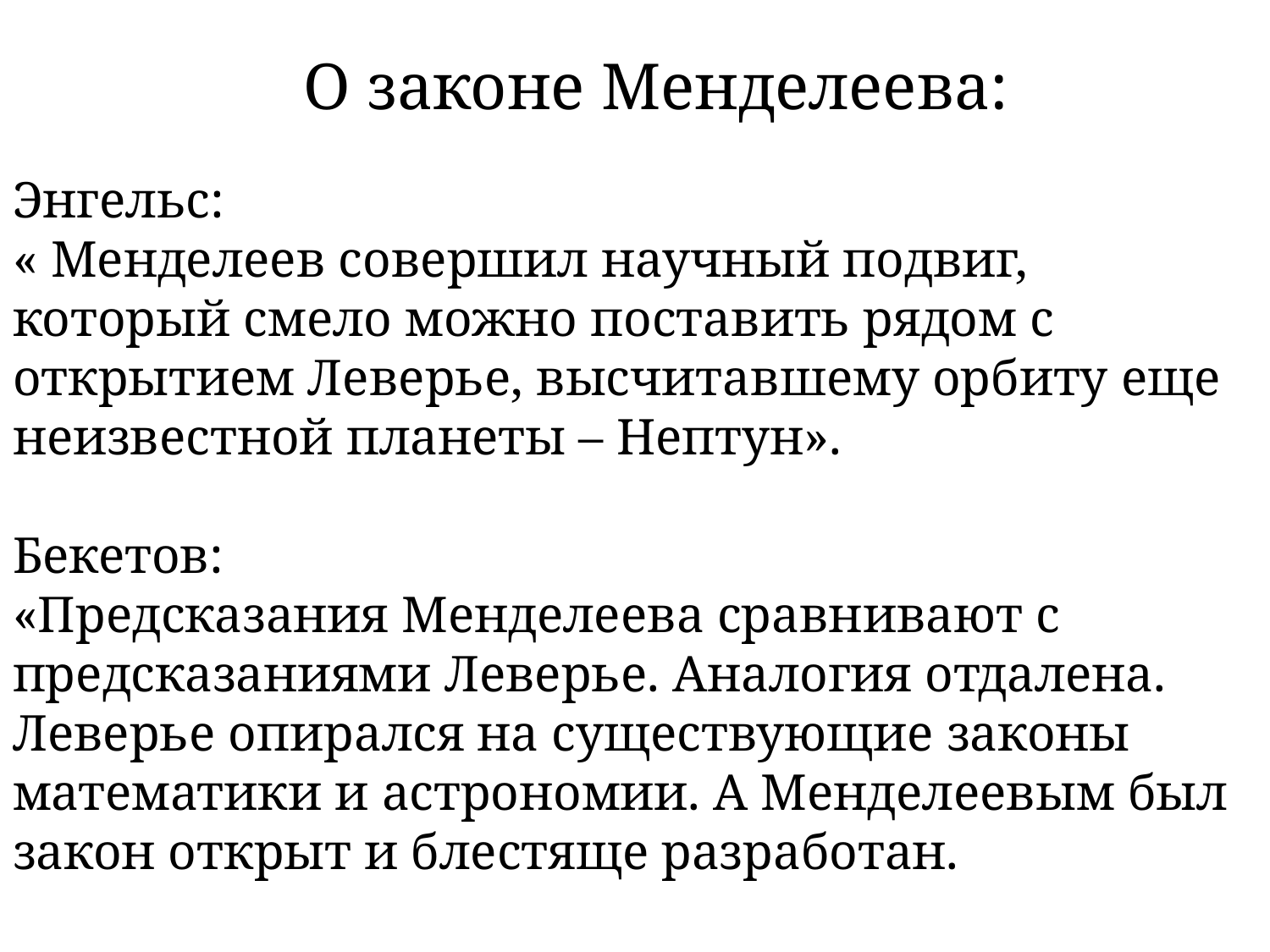

О законе Менделеева:
Энгельс:
« Менделеев совершил научный подвиг, который смело можно поставить рядом с открытием Леверье, высчитавшему орбиту еще неизвестной планеты – Нептун».

Бекетов:
«Предсказания Менделеева сравнивают с предсказаниями Леверье. Аналогия отдалена. Леверье опирался на существующие законы математики и астрономии. А Менделеевым был закон открыт и блестяще разработан.